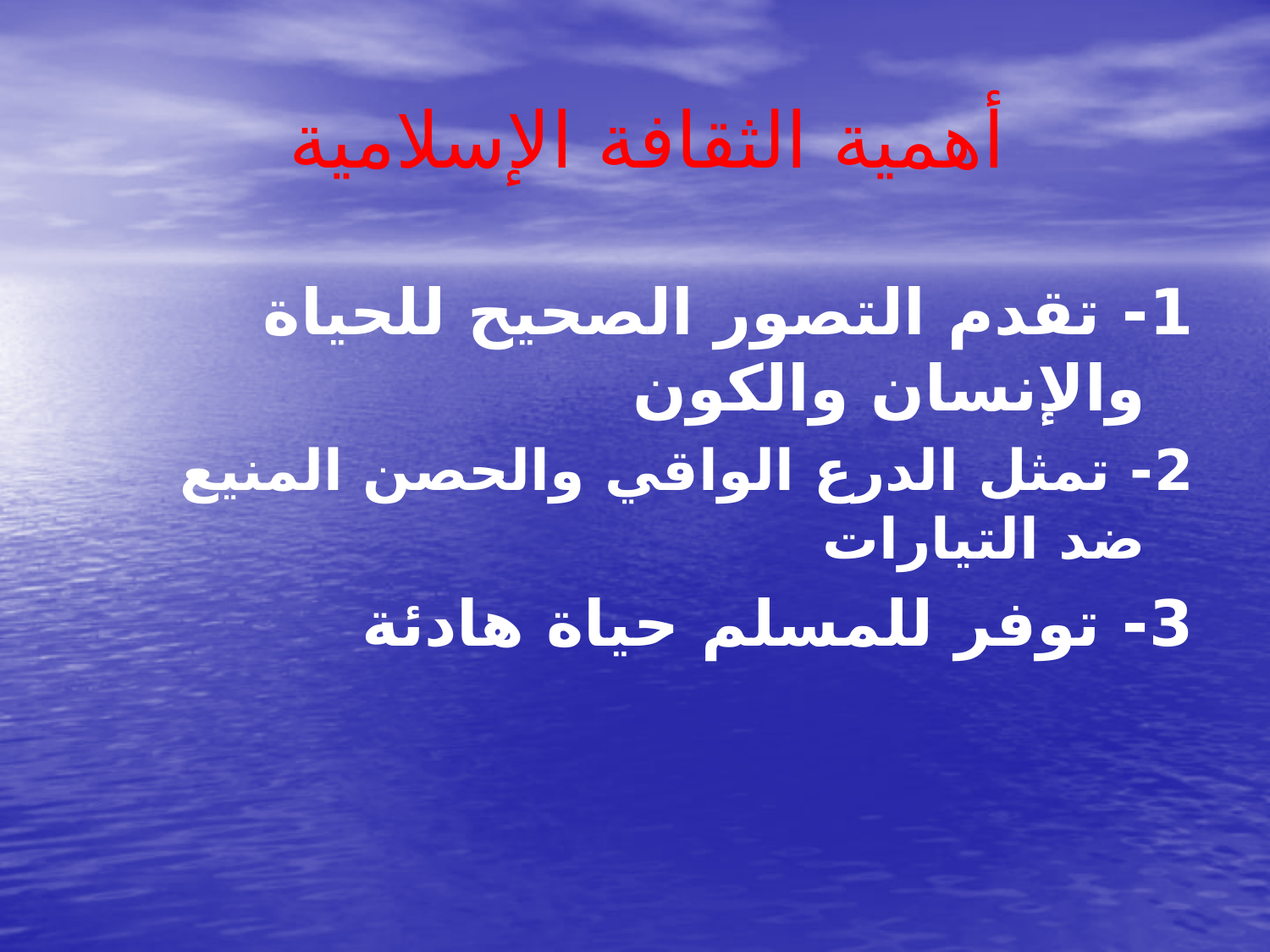

# أهمية الثقافة الإسلامية
1- تقدم التصور الصحيح للحياة والإنسان والكون
2- تمثل الدرع الواقي والحصن المنيع ضد التيارات
3- توفر للمسلم حياة هادئة